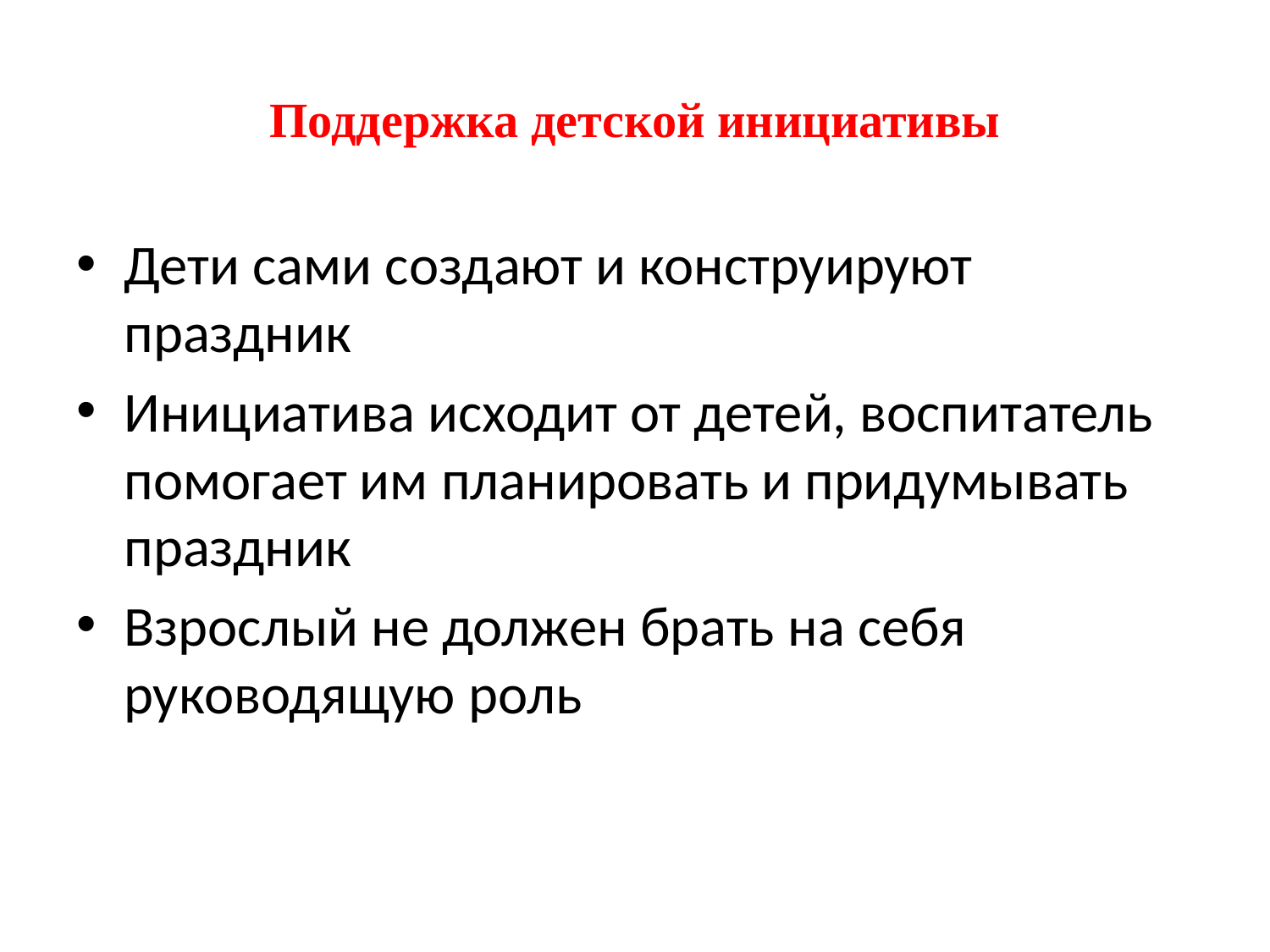

# Поддержка детской инициативы
Дети сами создают и конструируют праздник
Инициатива исходит от детей, воспитатель помогает им планировать и придумывать праздник
Взрослый не должен брать на себя руководящую роль